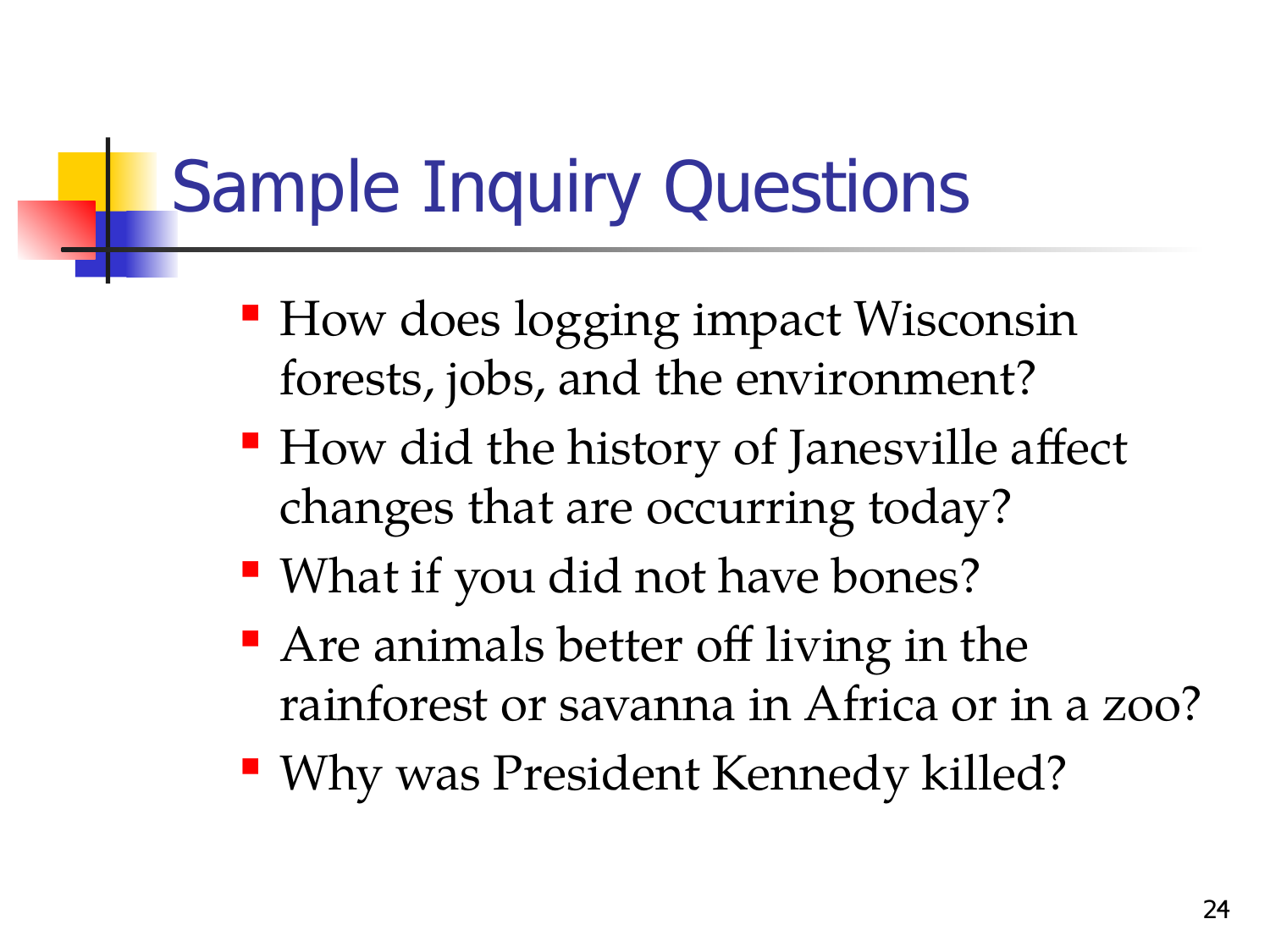

# Sample Inquiry Questions
How does logging impact Wisconsin forests, jobs, and the environment?
How did the history of Janesville affect changes that are occurring today?
What if you did not have bones?
Are animals better off living in the rainforest or savanna in Africa or in a zoo?
Why was President Kennedy killed?
24